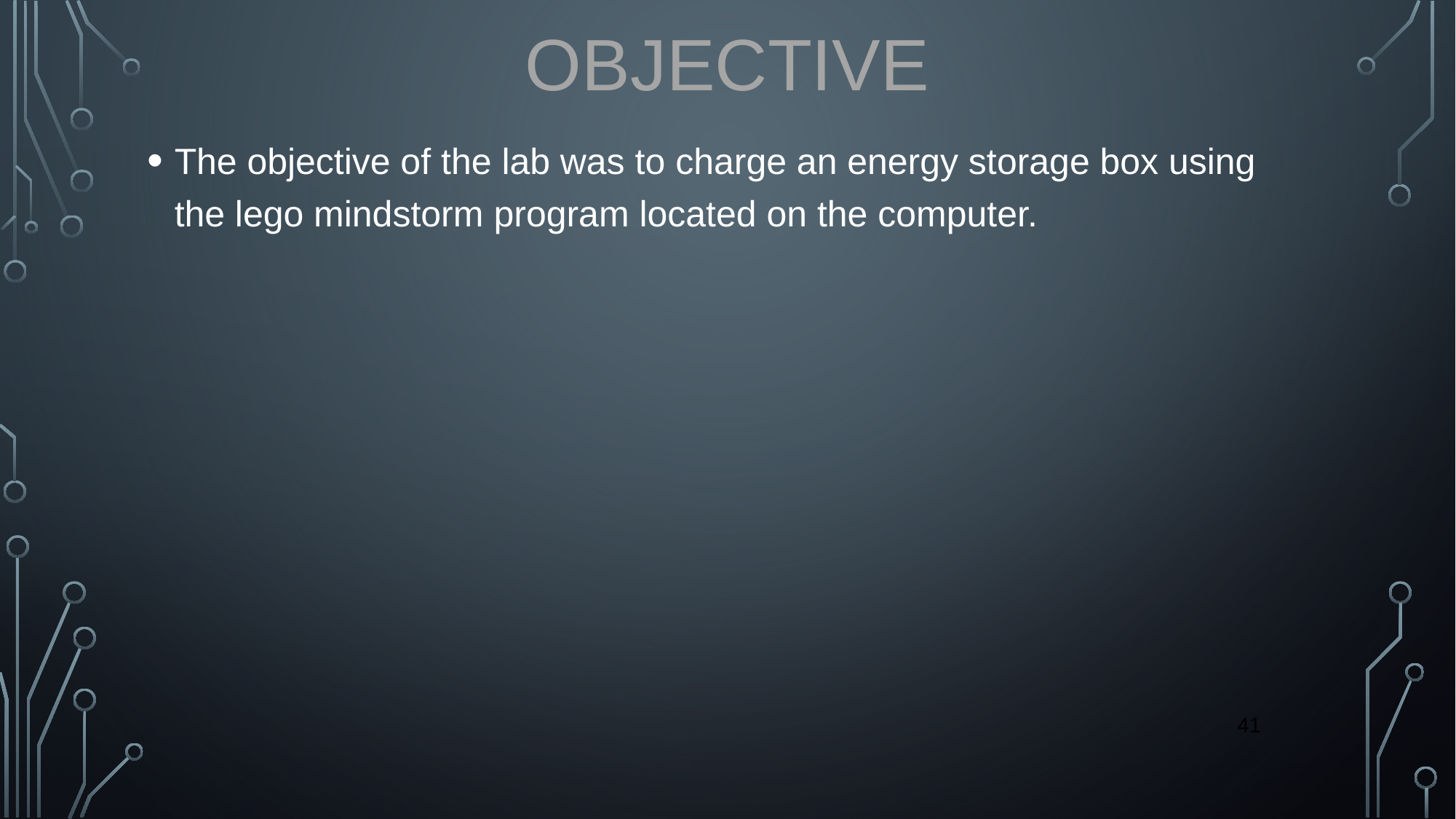

# OBJECTIVE
The objective of the lab was to charge an energy storage box using the lego mindstorm program located on the computer.
41